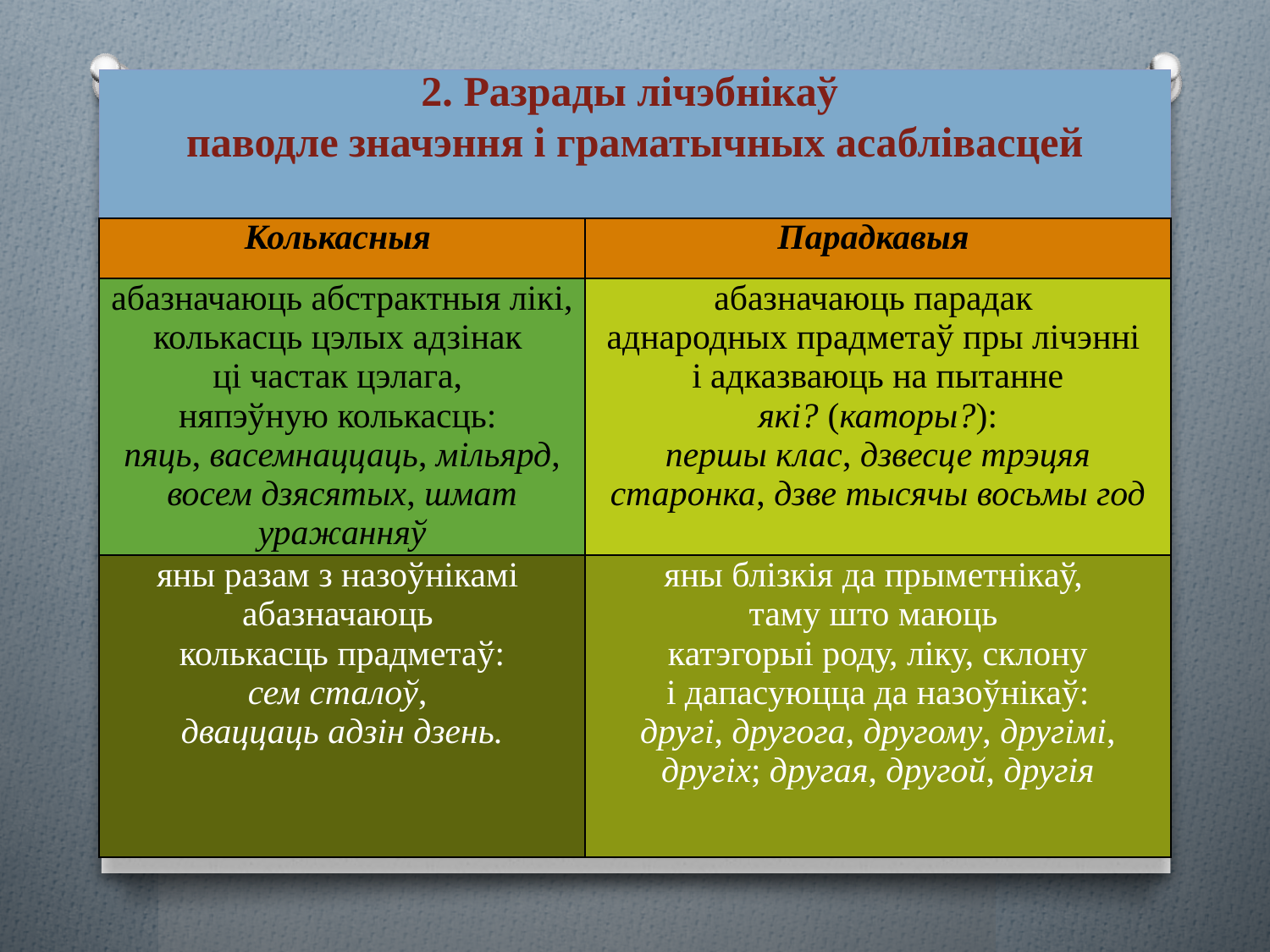

# 2. Разрады лічэбнікаў паводле значэння і граматычных асаблівасцей
| Колькасныя | Парадкавыя |
| --- | --- |
| абазначаюць абстрактныя лікі, колькасць цэлых адзінак ці частак цэлага, няпэўную колькасць: пяць, васемнаццаць, мільярд, восем дзясятых, шмат уражанняў | абазначаюць парадак аднародных прадметаў пры лічэнні і адказваюць на пытанне які? (каторы?): першы клас, дзвесце трэцяя старонка, дзве тысячы восьмы год |
| яны разам з назоўнікамі абазначаюць колькасць прадметаў: сем сталоў, дваццаць адзін дзень. | яны блізкія да прыметнікаў, таму што маюць катэгорыі роду, ліку, склону і дапасуюцца да назоўнікаў: другі, другога, другому, другімі, другіх; другая, другой, другія |